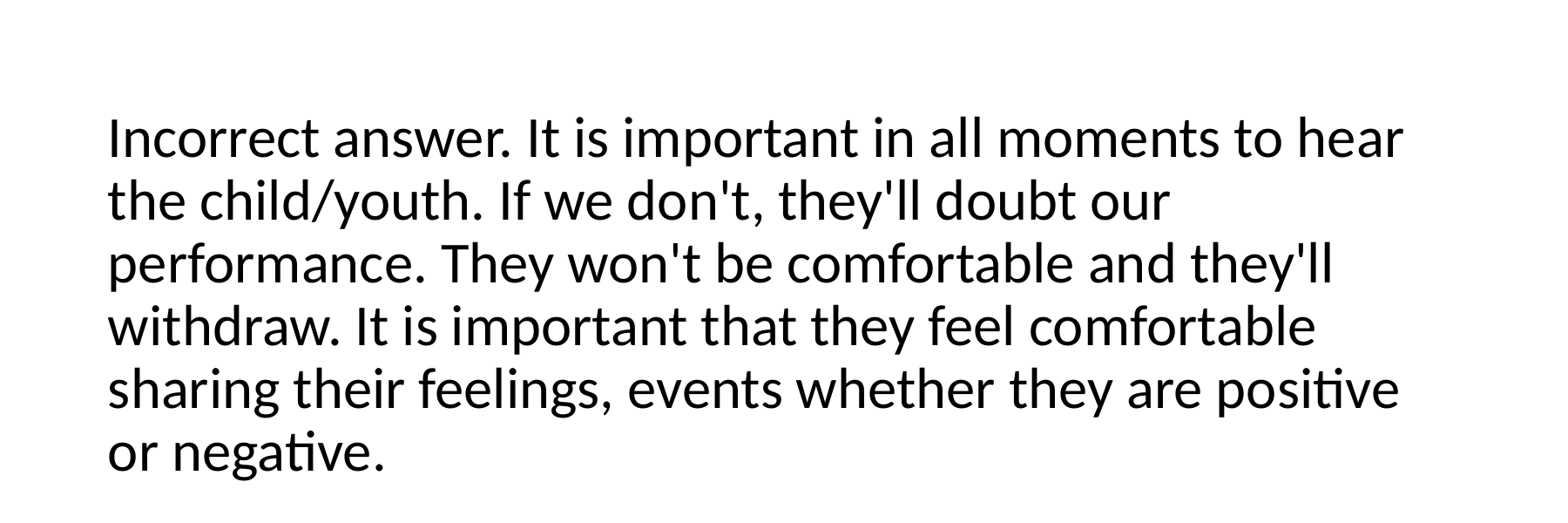

Incorrect answer. It is important in all moments to hear the child/youth. If we don't, they'll doubt our performance. They won't be comfortable and they'll withdraw. It is important that they feel comfortable sharing their feelings, events whether they are positive or negative.